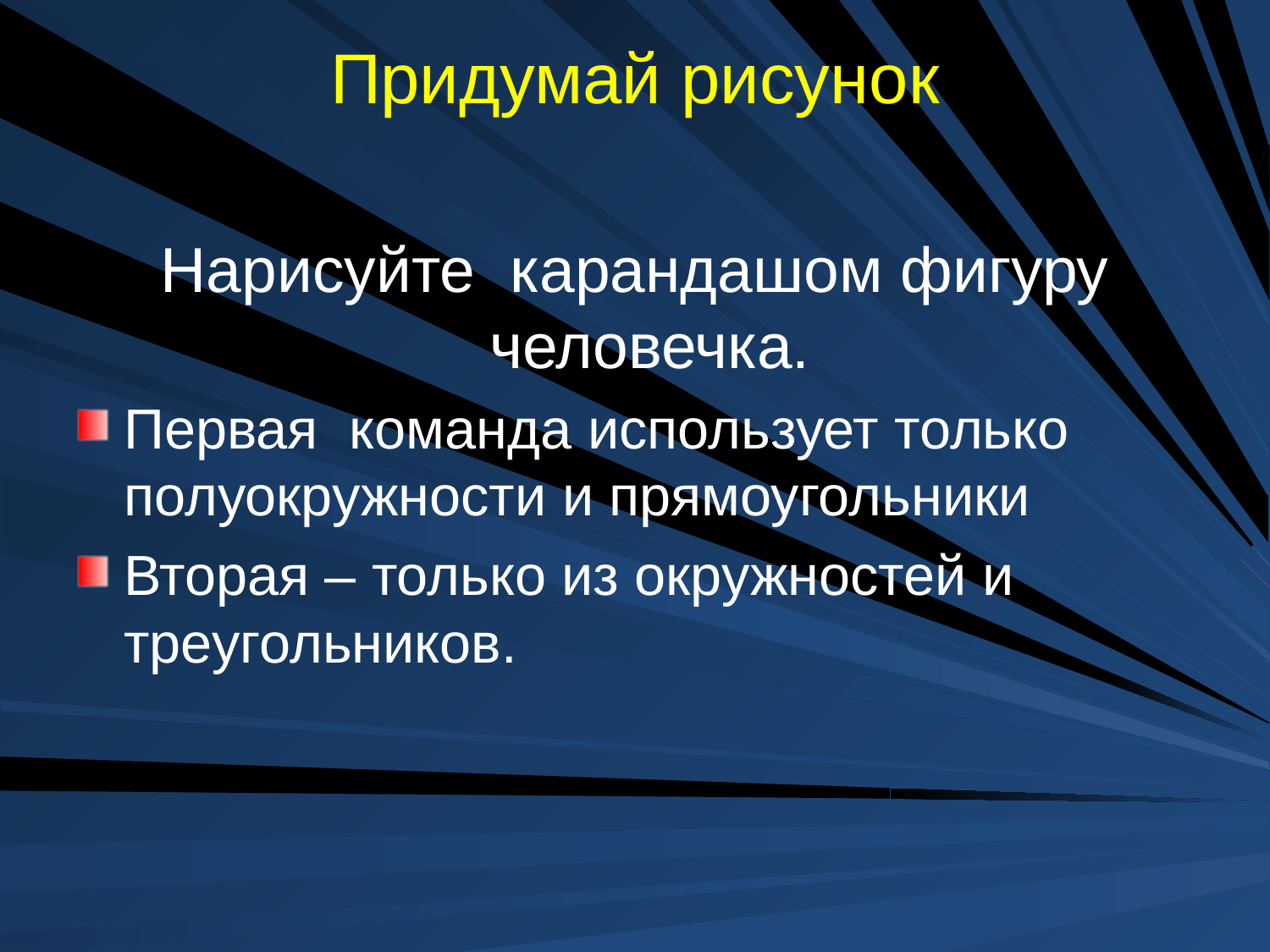

# Придумай рисунок
Нарисуйте  карандашом фигуру человечка.
Первая  команда использует только полуокружности и прямоугольники
Вторая – только из окружностей и треугольников.